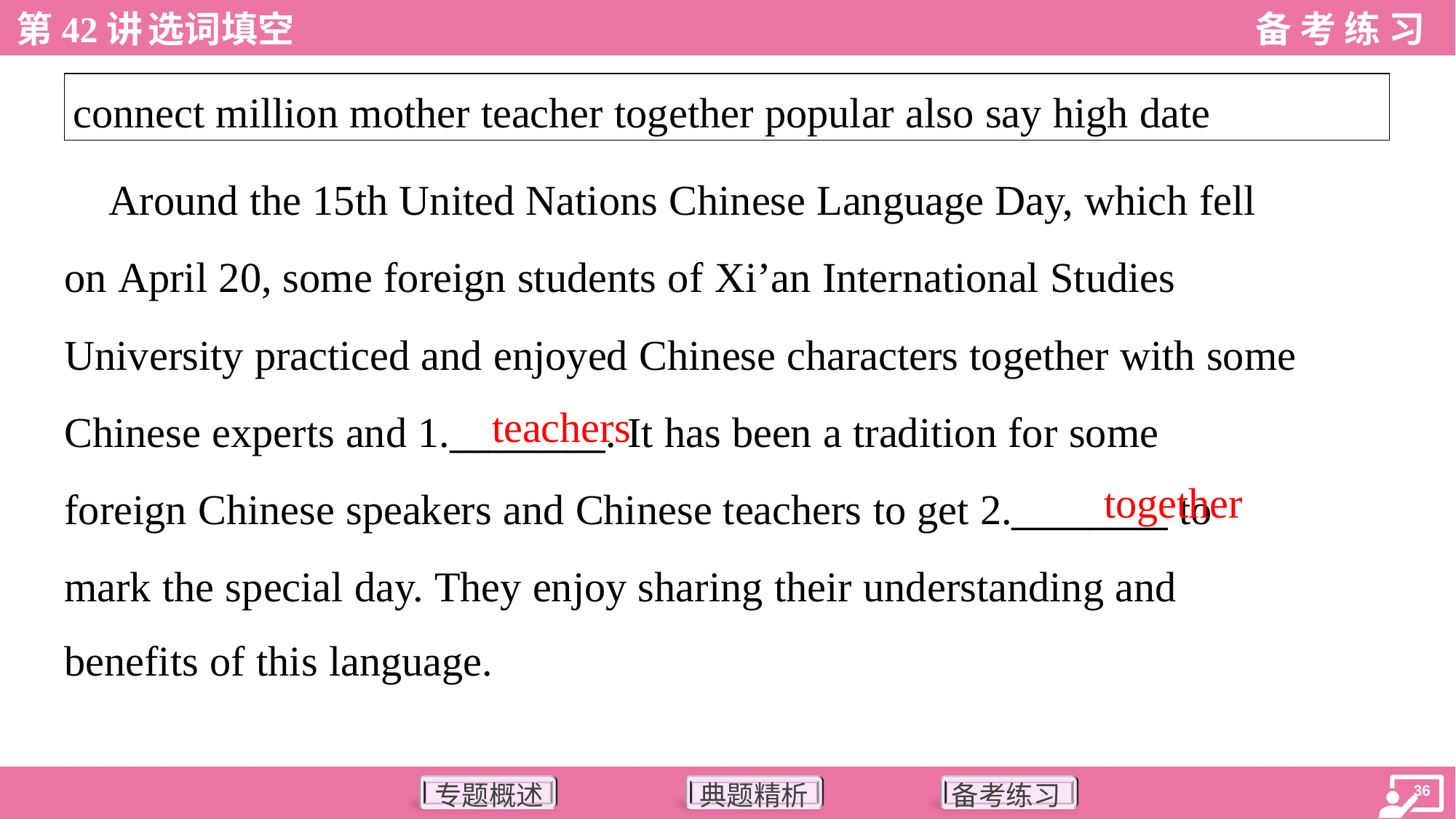

| connect million mother teacher together popular also say high date |
| --- |
    Around the 15th United Nations Chinese Language Day, which fell
on April 20, some foreign students of Xi’an International Studies
University practiced and enjoyed Chinese characters together with some
Chinese experts and 1.________. It has been a tradition for some
foreign Chinese speakers and Chinese teachers to get 2.________ to
mark the special day. They enjoy sharing their understanding and
benefits of this language.
teachers
together